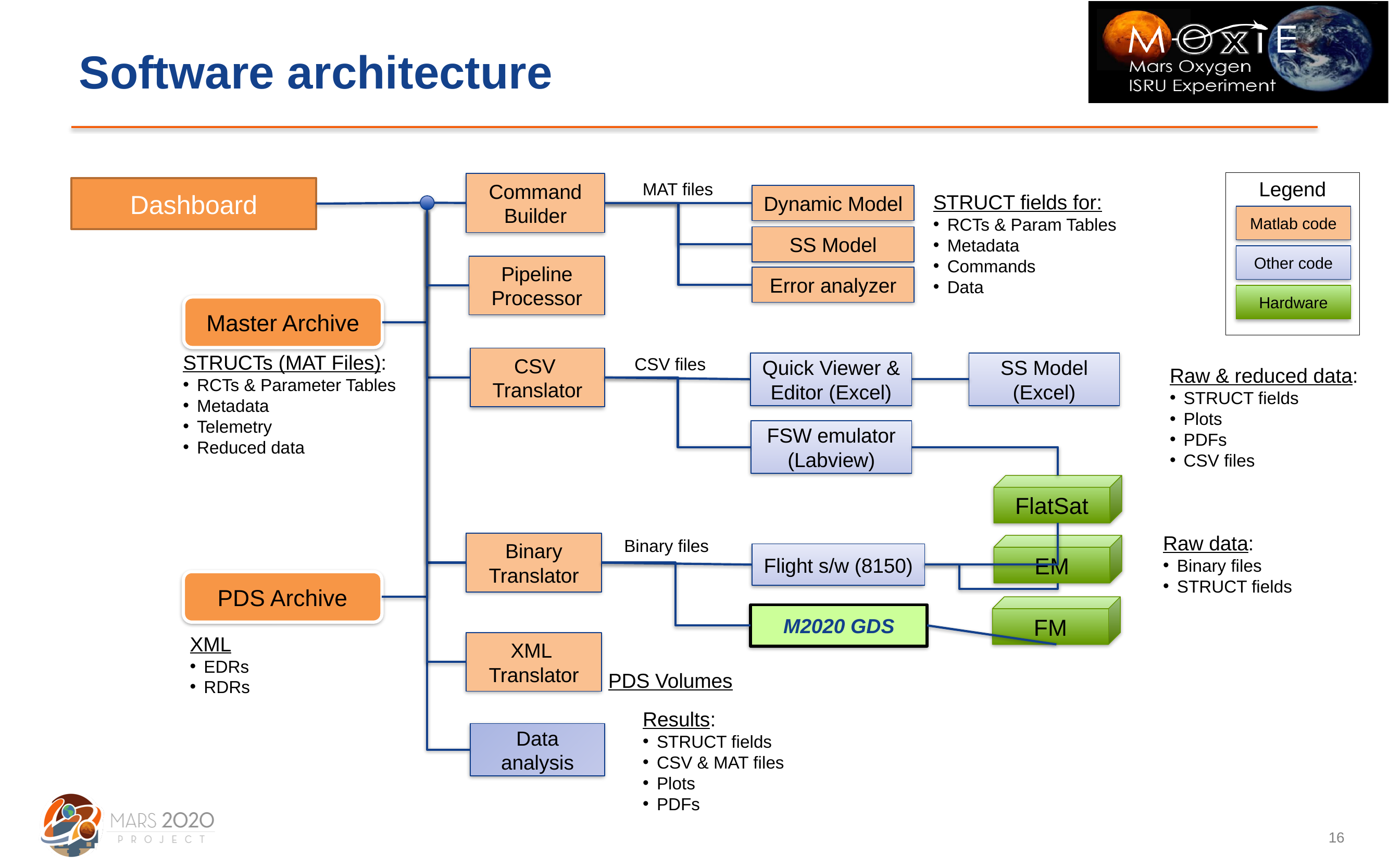

# Software architecture
Legend
Matlab code
Other code
Hardware
Command Builder
MAT files
Dashboard
Dynamic Model
STRUCT fields for:
RCTs & Param Tables
Metadata
Commands
Data

SS Model
Pipeline Processor
Error analyzer
Master Archive
STRUCTs (MAT Files):
RCTs & Parameter Tables
Metadata
Telemetry
Reduced data
CSV
Translator
CSV files
SS Model (Excel)
Quick Viewer & Editor (Excel)
Raw & reduced data:
STRUCT fields
Plots
PDFs
CSV files
FSW emulator
(Labview)
FlatSat
Raw data:
Binary files
STRUCT fields
Binary files
Binary Translator
EM
Flight s/w (8150)
PDS Archive
FM
M2020 GDS
XML
EDRs
RDRs
XML
Translator
PDS Volumes
Results:
STRUCT fields
CSV & MAT files
Plots
PDFs
Data analysis